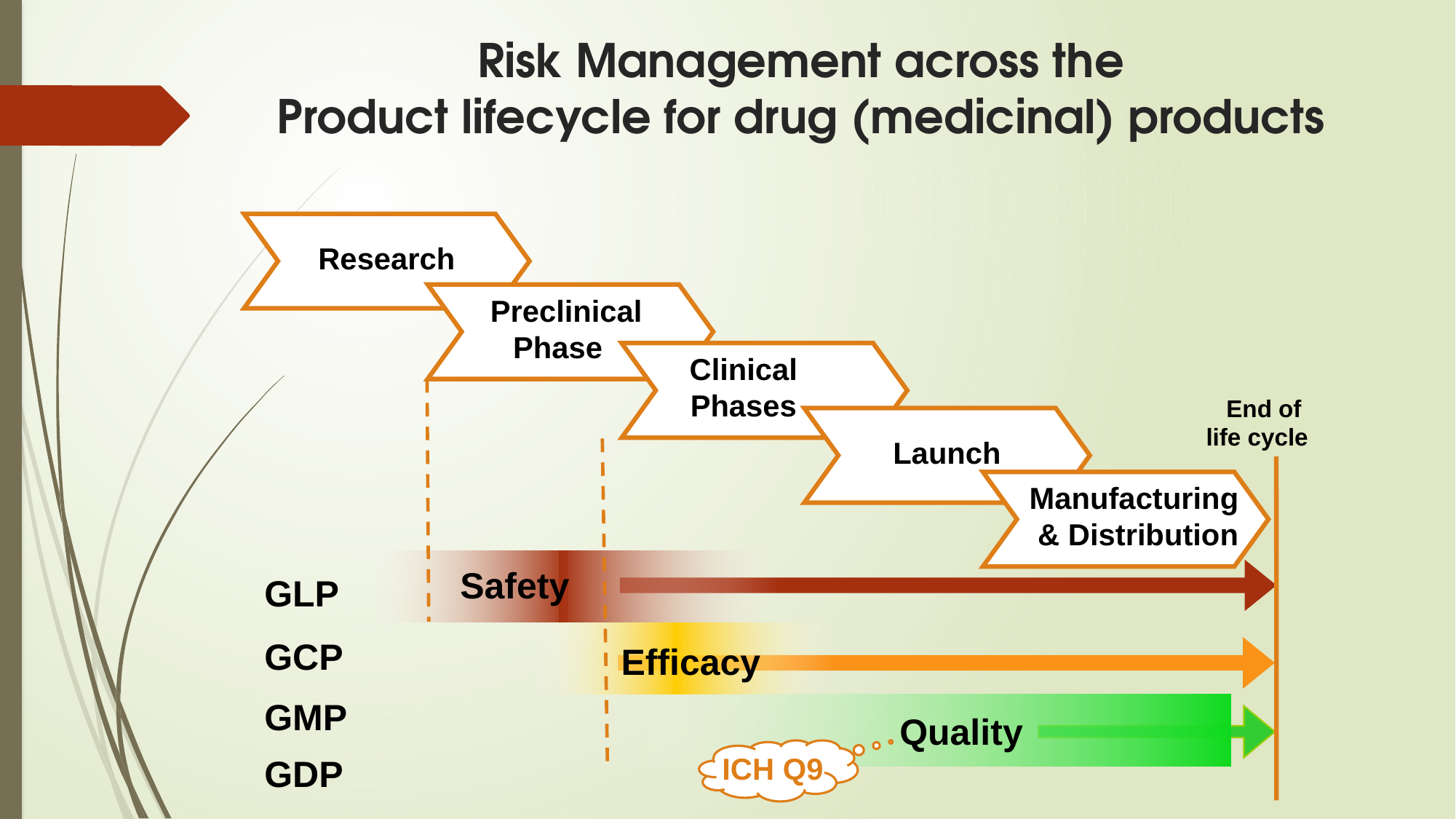

# Risk Management across the Product lifecycle for drug (medicinal) products

Research
Preclinical
Phase
Clinical
Phases

End of
life cycle
Launch

  Manufacturing
   & Distribution

Safety
GLP

GCP
Efficacy

GMP

Quality
ICH Q9
GDP